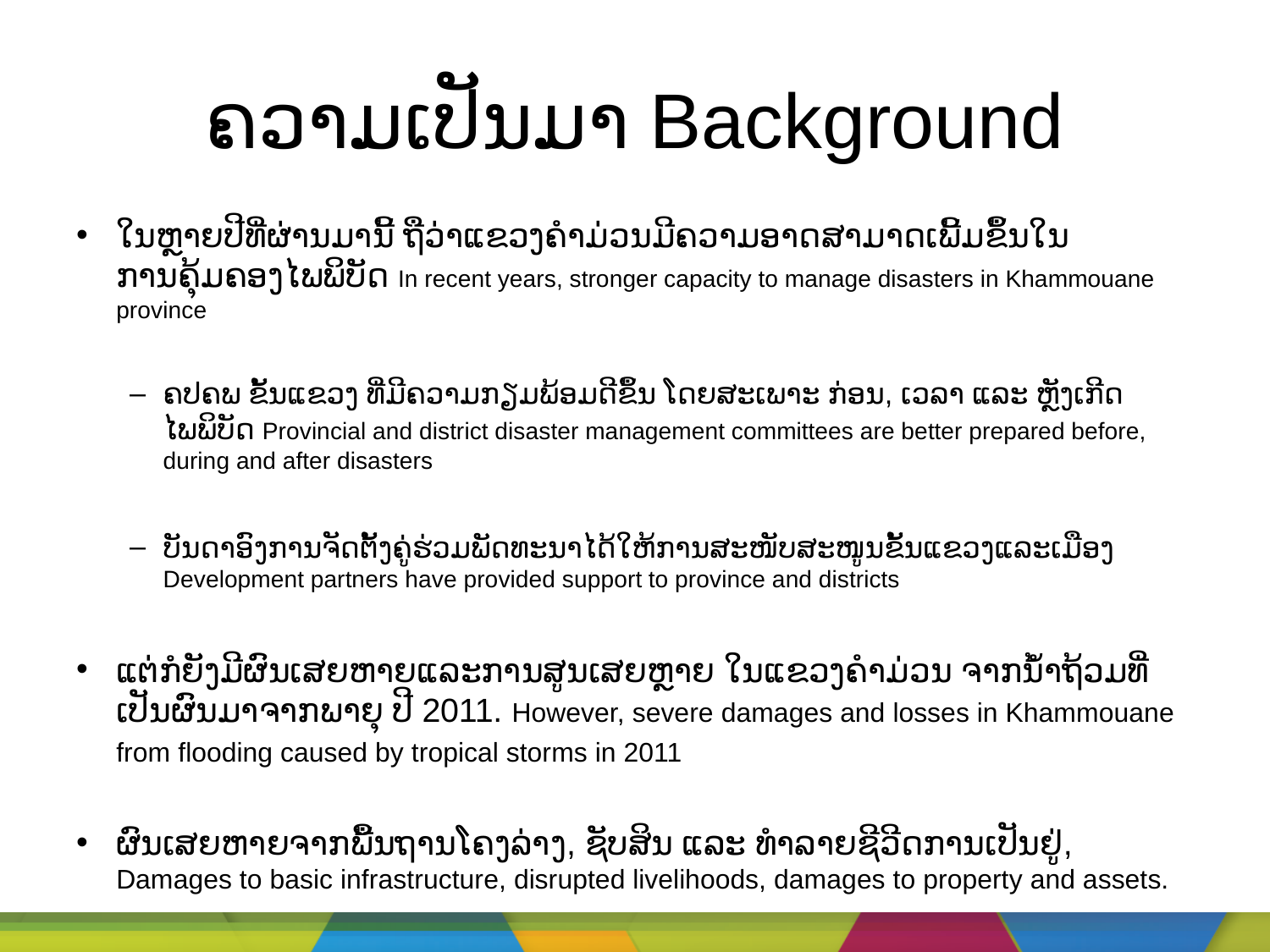

# ຄວາມເປັນມາ Background
ໃນຫຼາຍປີທີ່ຜ່ານມານີ້ ຖືວ່າແຂວງຄໍາມ່ວນມີຄວາມອາດສາມາດເພີ້ມຂຶ້ນໃນການຄຸ້ມຄອງໄພພິບັດ In recent years, stronger capacity to manage disasters in Khammouane province

ຄປຄພ ຂັ້ນແຂວງ ທີ່ມີຄວາມກຽມພ້ອມດີຂຶ້ນ ໂດຍສະເພາະ ກ່ອນ, ເວລາ ແລະ ຫຼັງເກີດໄພພິບັດ Provincial and district disaster management committees are better prepared before, during and after disasters

ບັນດາອົງການຈັດຕັ້ງຄູ່ຮ່ວມພັດທະນາໄດ້ໃຫ້ການສະໜັບສະໜູນຂັ້ນແຂວງແລະເມືອງ Development partners have provided support to province and districts

ແຕ່ກໍຍັງມີຜົນເສຍຫາຍແລະການສູນເສຍຫຼາຍ ໃນແຂວງຄໍາມ່ວນ ຈາກນໍ້າຖ້ວມທີ່ເປັນຜົນມາຈາກພາຍຸ ປີ 2011. However, severe damages and losses in Khammouane from flooding caused by tropical storms in 2011

ຜົນເສຍຫາຍຈາກພື້ນຖານໂຄງລ່າງ, ຊັບສິນ ແລະ ທໍາລາຍຊີວີດການເປັນຢູ່, Damages to basic infrastructure, disrupted livelihoods, damages to property and assets.